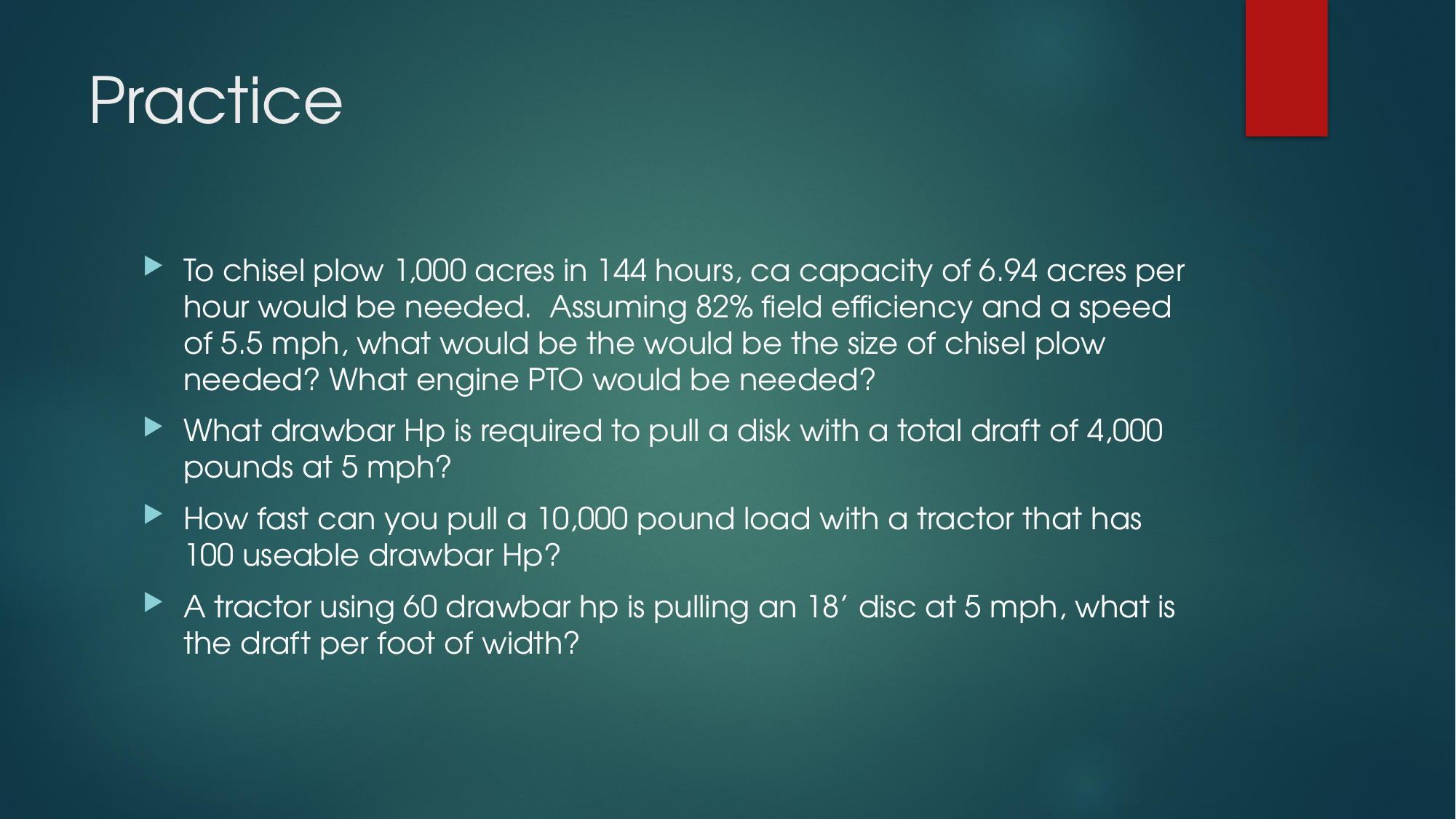

# Practice
To chisel plow 1,000 acres in 144 hours, ca capacity of 6.94 acres per hour would be needed.  Assuming 82% field efficiency and a speed of 5.5 mph, what would be the would be the size of chisel plow needed? What engine PTO would be needed?
What drawbar Hp is required to pull a disk with a total draft of 4,000 pounds at 5 mph?
How fast can you pull a 10,000 pound load with a tractor that has 100 useable drawbar Hp?
A tractor using 60 drawbar hp is pulling an 18’ disc at 5 mph, what is the draft per foot of width?